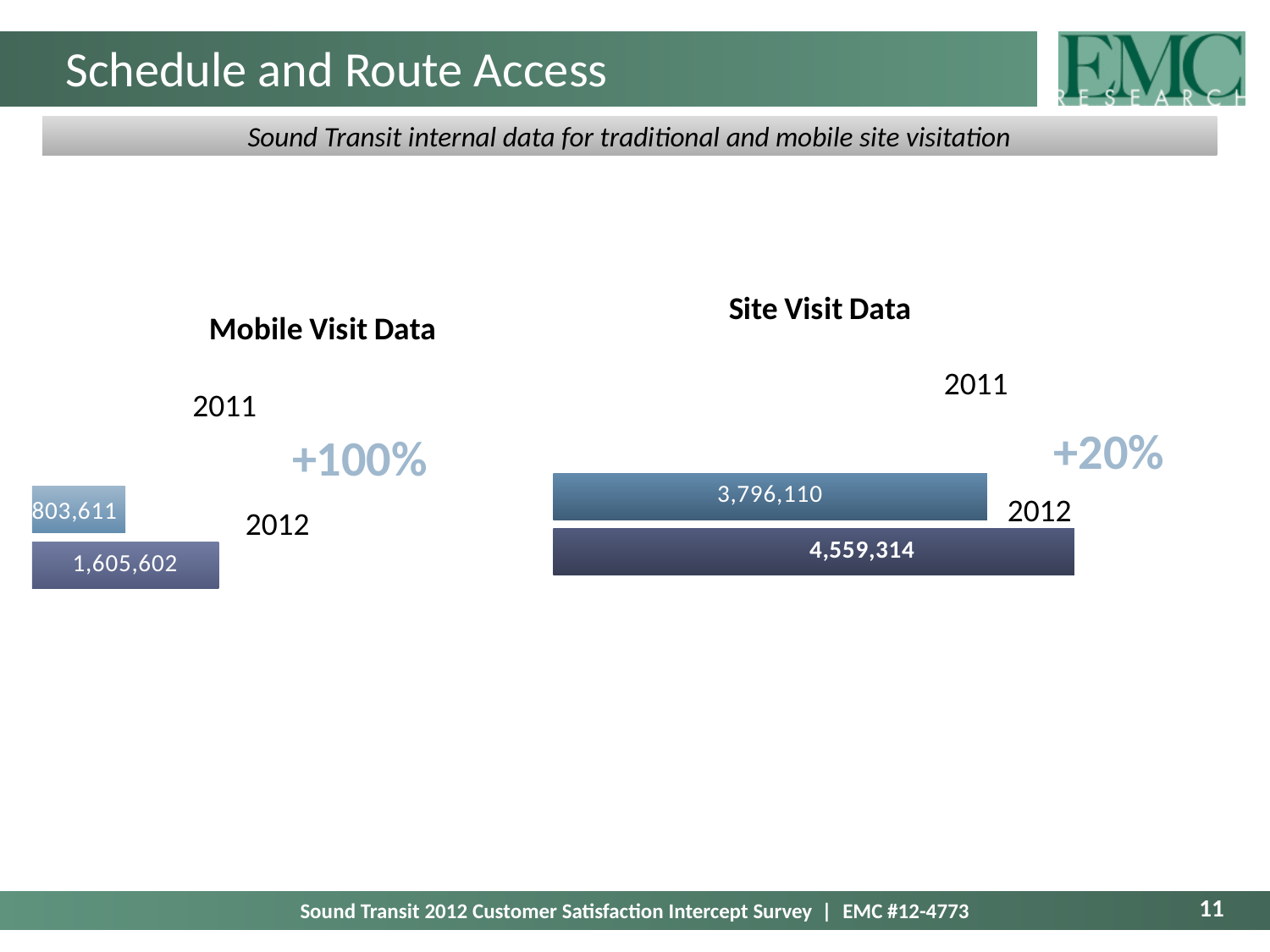

# Schedule and Route Access
Sound Transit internal data for traditional and mobile site visitation

[unsupported chart]

[unsupported chart]

2011
2011
+20%
+100%
2012
2012